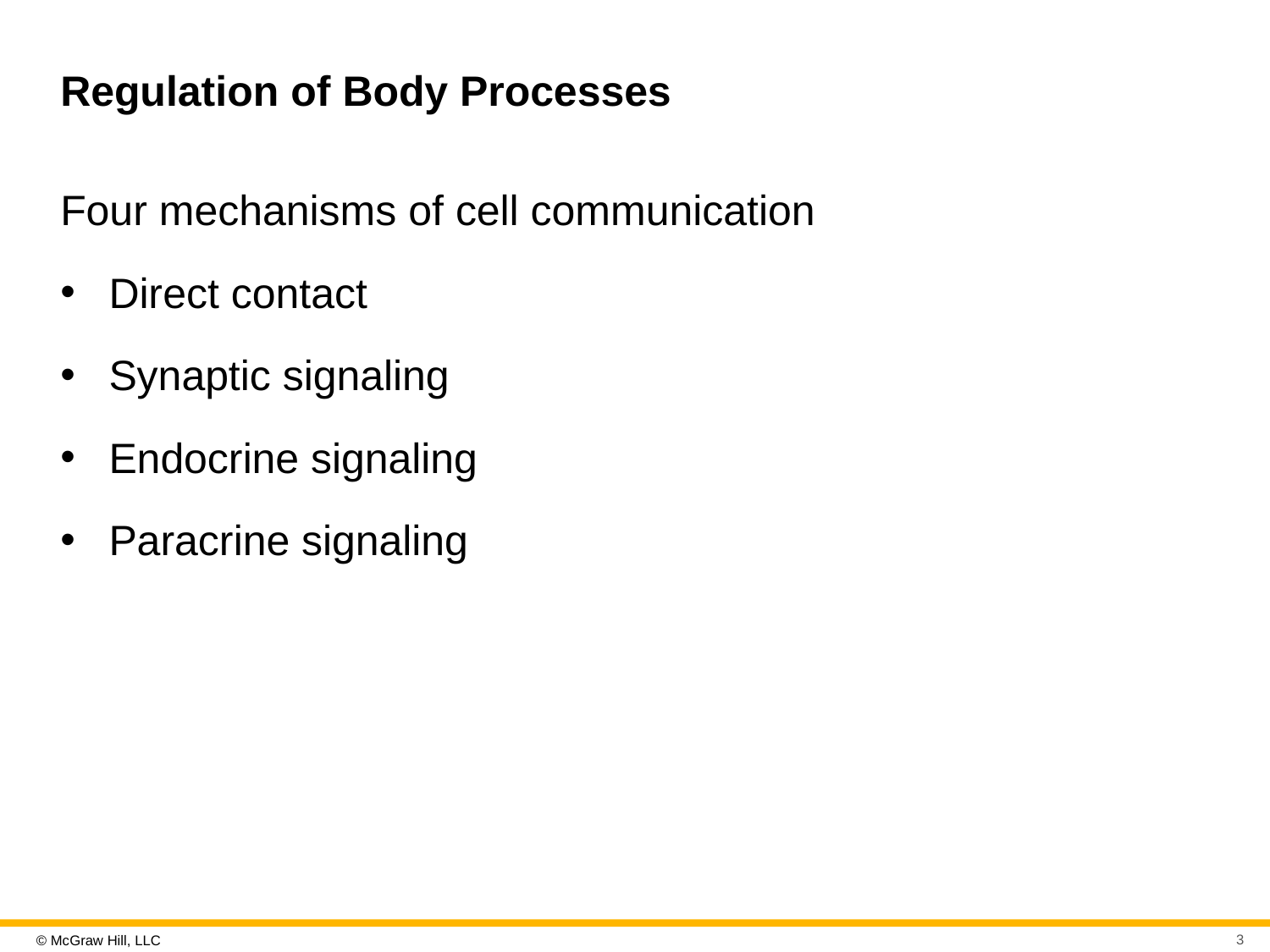

# Regulation of Body Processes
Four mechanisms of cell communication
Direct contact
Synaptic signaling
Endocrine signaling
Paracrine signaling
3